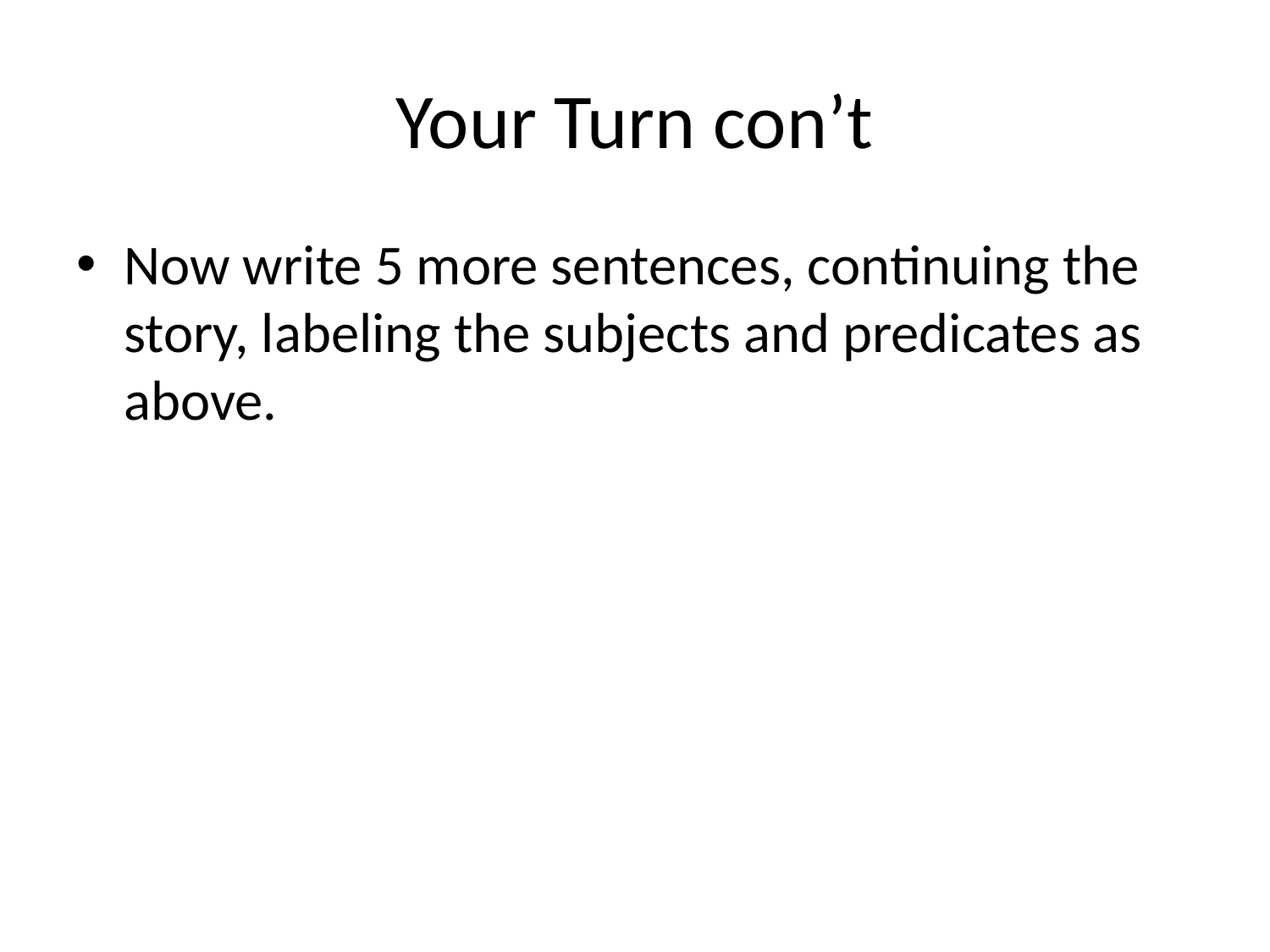

# Your Turn con’t
Now write 5 more sentences, continuing the story, labeling the subjects and predicates as above.